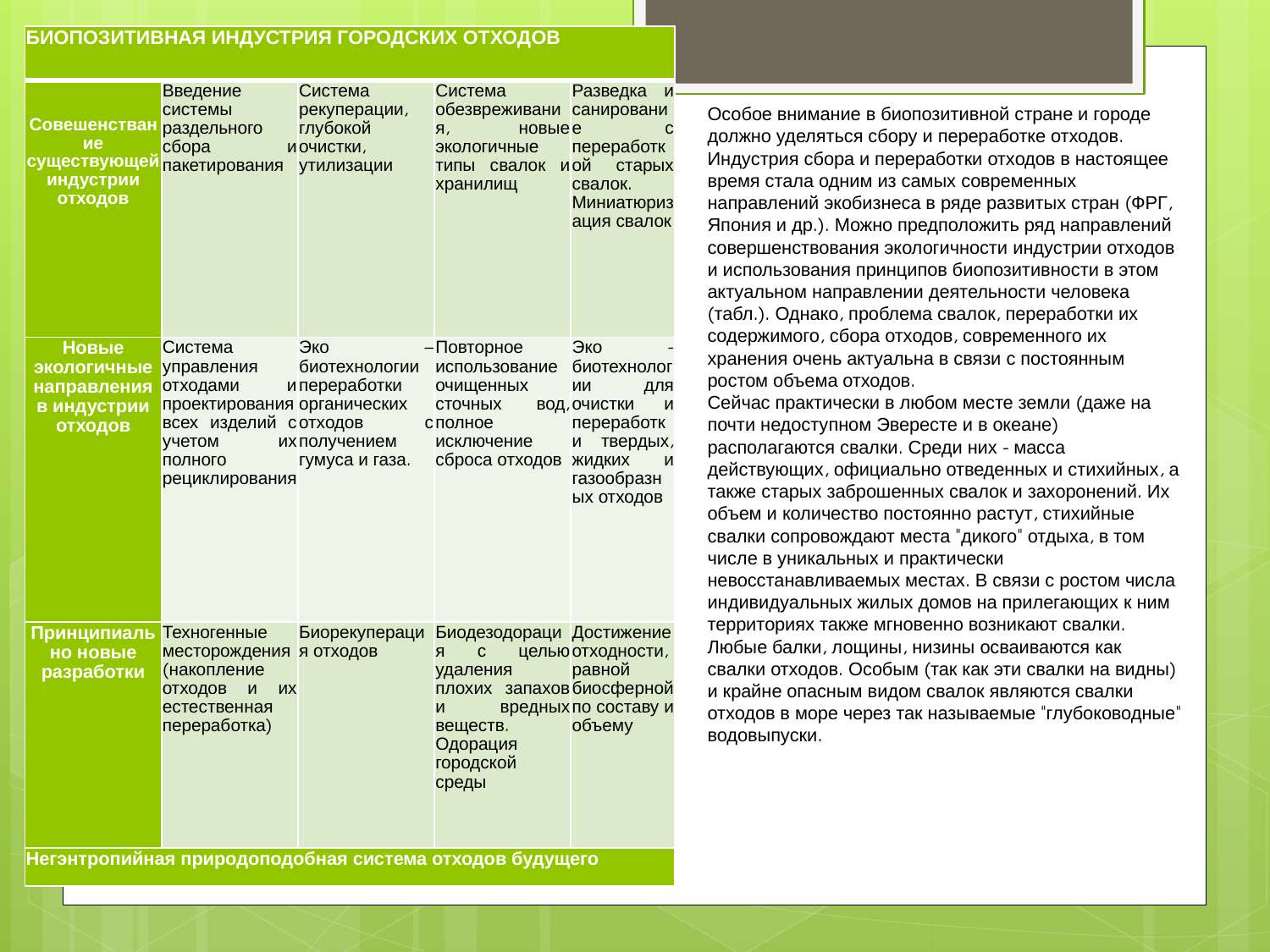

| БИОПОЗИТИВНАЯ ИНДУСТРИЯ ГОРОДСКИХ ОТХОДОВ |  |  |  |  |
| --- | --- | --- | --- | --- |
| Совешенствание существующей индустрии отходов | Введение системы раздельного сбора и пакетирования | Система рекуперации, глубокой очистки, утилизации | Система обезвреживания, новые экологичные типы свалок и хранилищ | Разведка и санирование с переработкой старых свалок. Миниатюризация свалок |
| Новые экологичные направления в индустрии отходов | Система управления отходами и проектирования всех изделий с учетом их полного рециклирования | Эко – биотехнологии переработки органических отходов с получением гумуса и газа. | Повторное использование очищенных сточных вод, полное исключение сброса отходов | Эко - биотехнологии для очистки и переработки твердых, жидких и газообразных отходов |
| Принципиально новые разработки | Техногенные месторождения (накопление отходов и их естественная переработка) | Биорекуперация отходов | Биодезодорация с целью удаления плохих запахов и вредных веществ. Одорация городской среды | Достижение отходности, равной биосферной по составу и объему |
| Негэнтропийная природоподобная система отходов будущего |  |  |  |  |
Особое внимание в биопозитивной стране и городе должно уделяться сбору и переработке отходов. Индустрия сбора и переработки отходов в настоящее время стала одним из самых современных направлений экобизнеса в ряде развитых стран (ФРГ, Япония и др.). Можно предположить ряд направлений совершенствования экологичности индустрии отходов и использования принципов биопозитивности в этом актуальном направлении деятельности человека (табл.). Однако, проблема свалок, переработки их содержимого, сбора отходов, современного их хранения очень актуальна в связи с постоянным ростом объема отходов.
Сейчас практически в любом месте земли (даже на почти недоступном Эвересте и в океане) располагаются свалки. Среди них - масса действующих, официально отведенных и стихийных, а также старых заброшенных свалок и захоронений. Их объем и количество постоянно растут, стихийные свалки сопровождают места "дикого" отдыха, в том числе в уникальных и практически невосстанавливаемых местах. В связи с ростом числа индивидуальных жилых домов на прилегающих к ним территориях также мгновенно возникают свалки. Любые балки, лощины, низины осваиваются как свалки отходов. Особым (так как эти свалки на видны) и крайне опасным видом свалок являются свалки отходов в море через так называемые "глубоководные" водовыпуски.